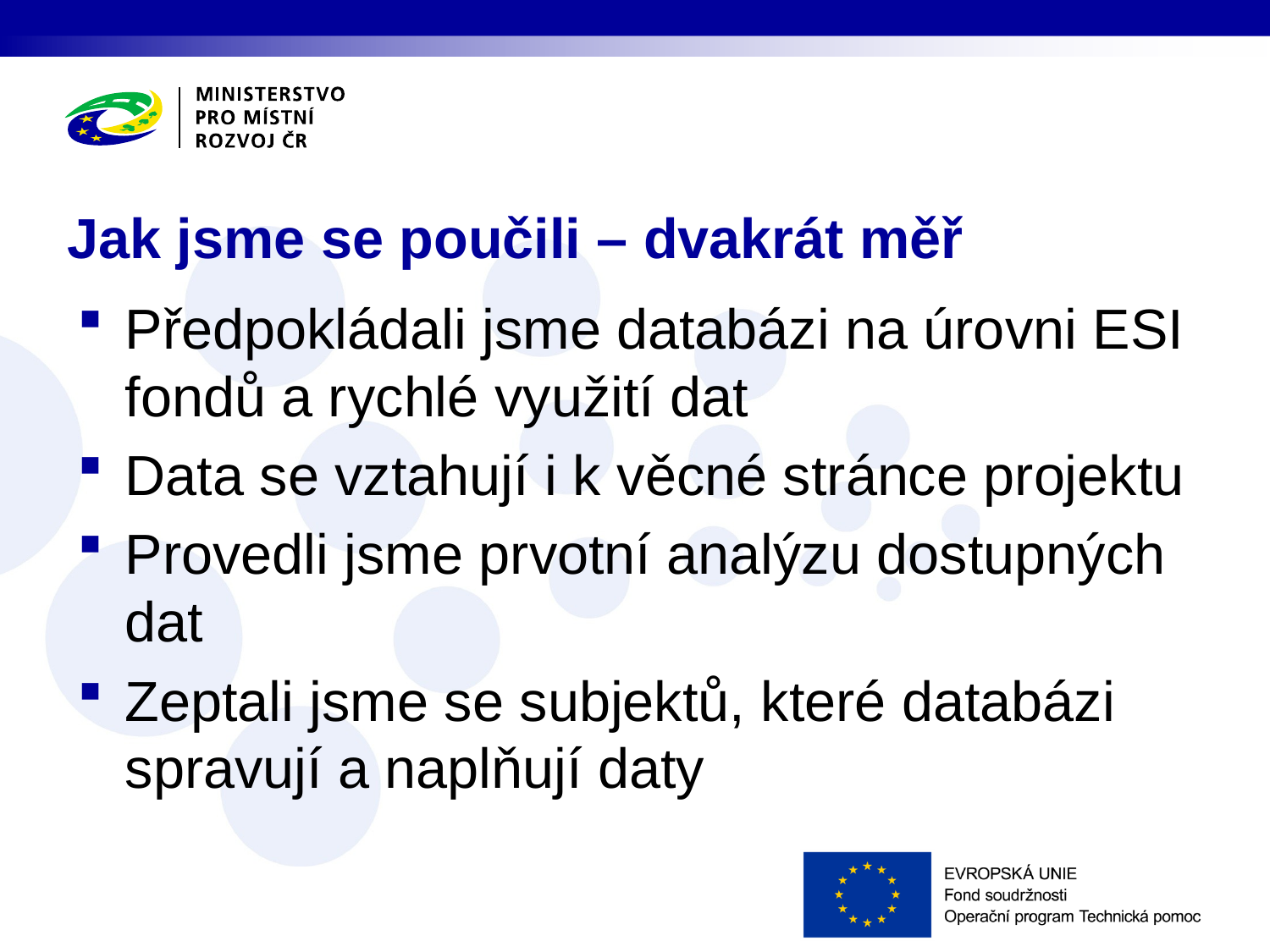

# Jak jsme se poučili – dvakrát měř
Předpokládali jsme databázi na úrovni ESI fondů a rychlé využití dat
Data se vztahují i k věcné stránce projektu
Provedli jsme prvotní analýzu dostupných dat
Zeptali jsme se subjektů, které databázi spravují a naplňují daty